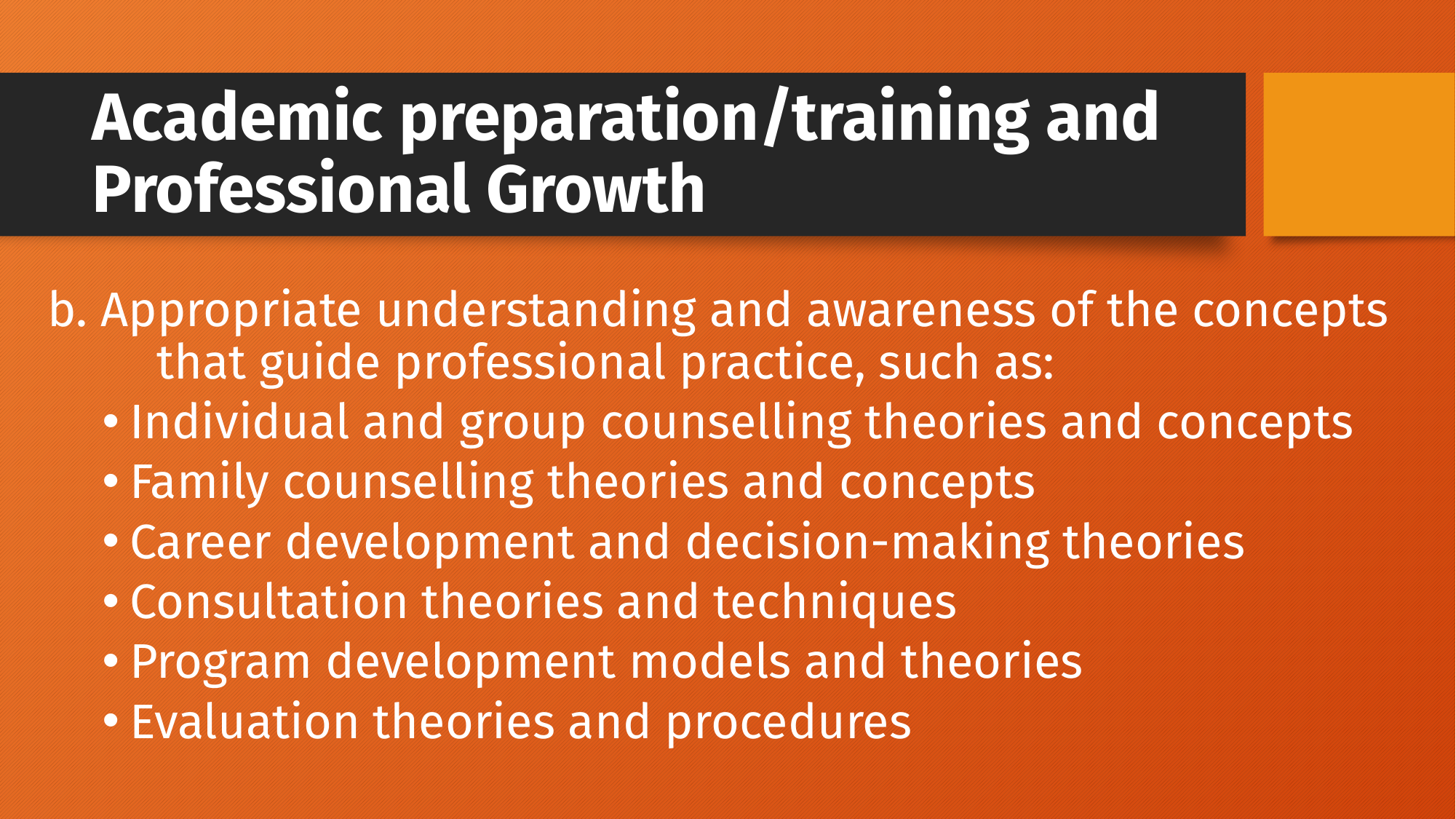

# Academic preparation/training and Professional Growth
b. Appropriate understanding and awareness of the concepts 	that guide professional practice, such as:
Individual and group counselling theories and concepts
Family counselling theories and concepts
Career development and decision-making theories
Consultation theories and techniques
Program development models and theories
Evaluation theories and procedures